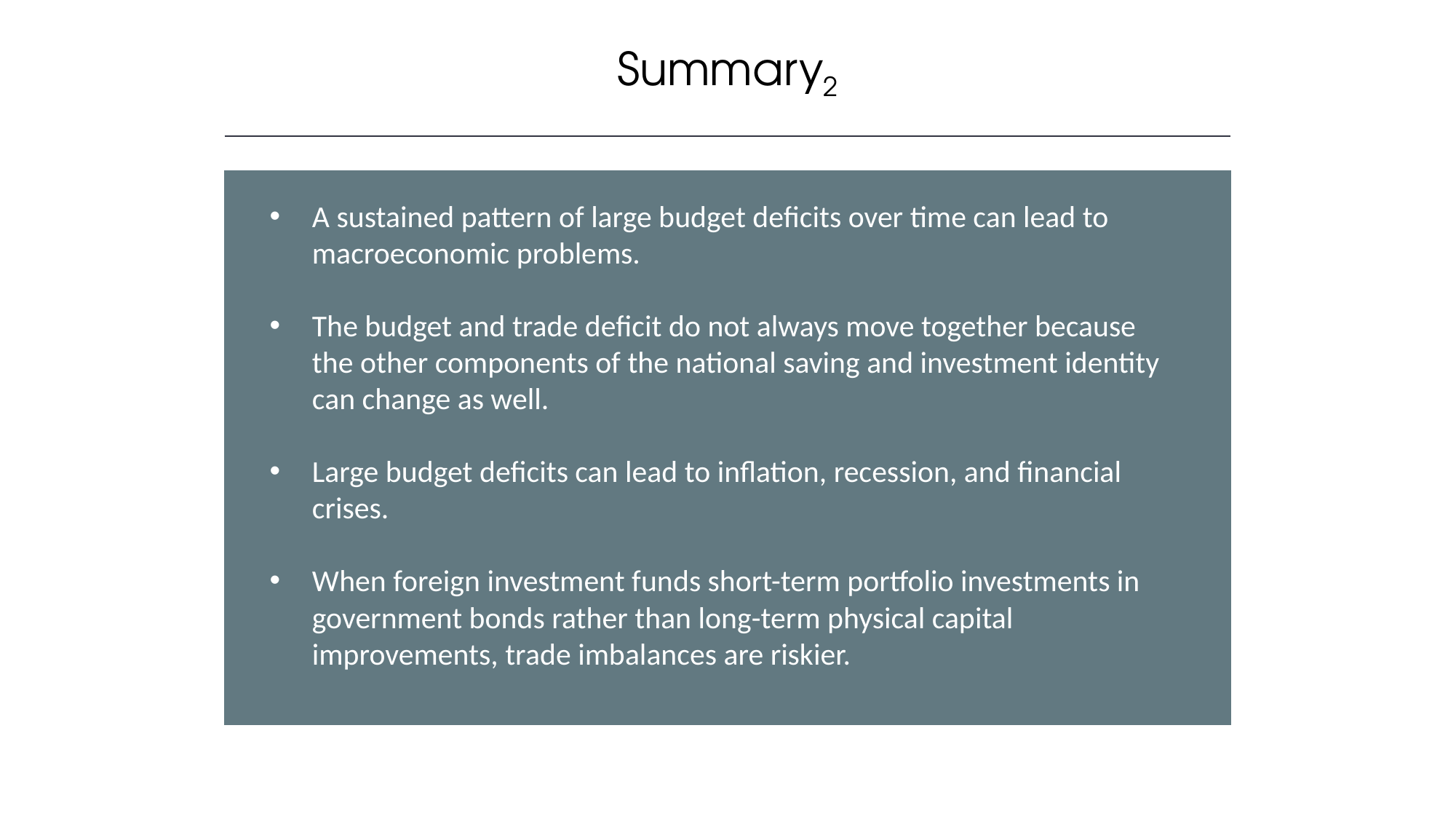

Summary2

A sustained pattern of large budget deficits over time can lead to macroeconomic problems.

The budget and trade deficit do not always move together because the other components of the national saving and investment identity can change as well.

Large budget deficits can lead to inflation, recession, and financial crises.

When foreign investment funds short-term portfolio investments in government bonds rather than long-term physical capital improvements, trade imbalances are riskier.